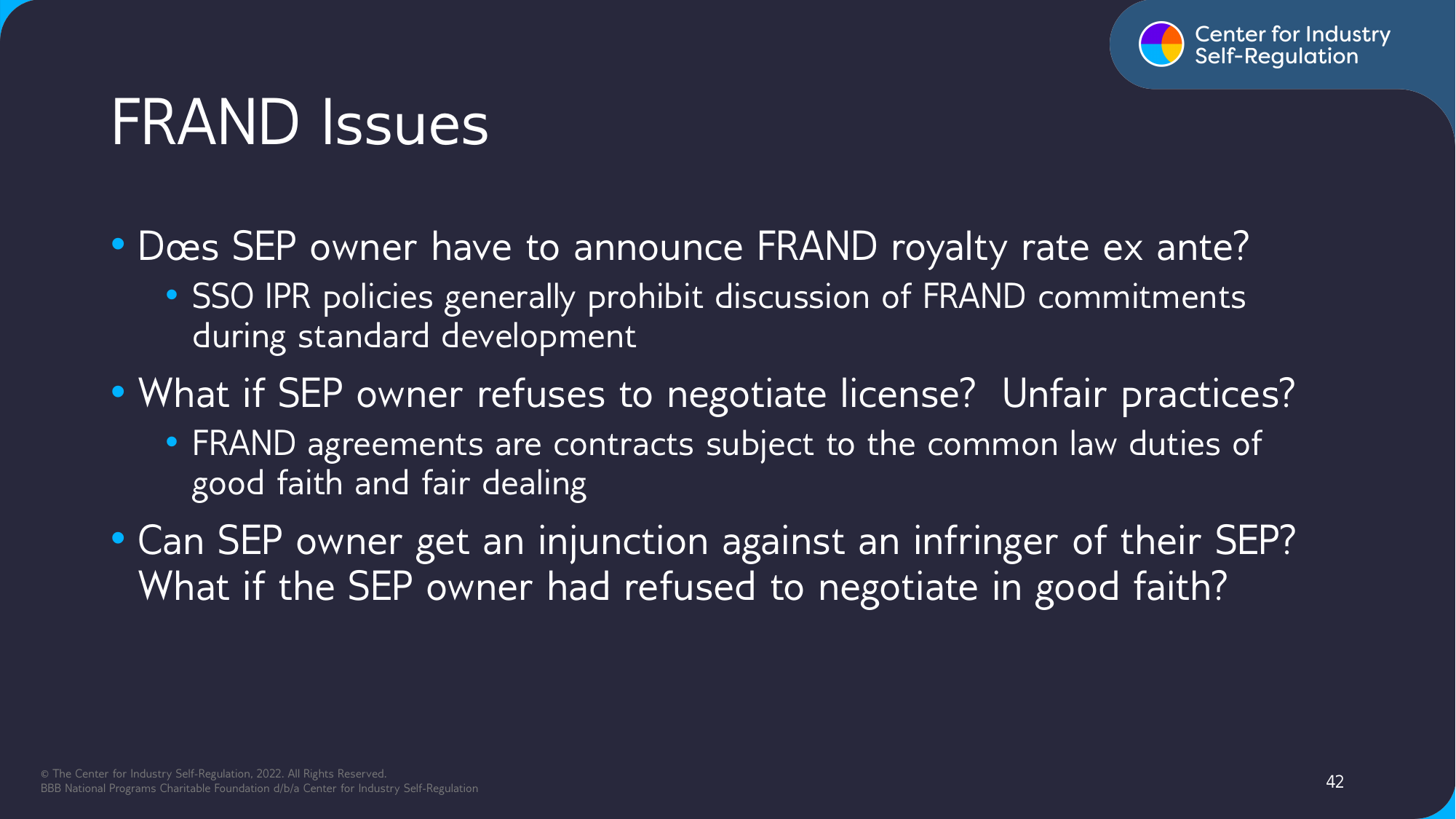

# FRAND Issues
Does SEP owner have to announce FRAND royalty rate ex ante?​
SSO IPR policies generally prohibit discussion of FRAND commitments during standard development​
What if SEP owner refuses to negotiate license?  Unfair practices? ​
FRAND agreements are contracts subject to the common law duties of good faith and fair dealing​
Can SEP owner get an injunction against an infringer of their SEP?  What if the SEP owner had refused to negotiate in good faith?​
42